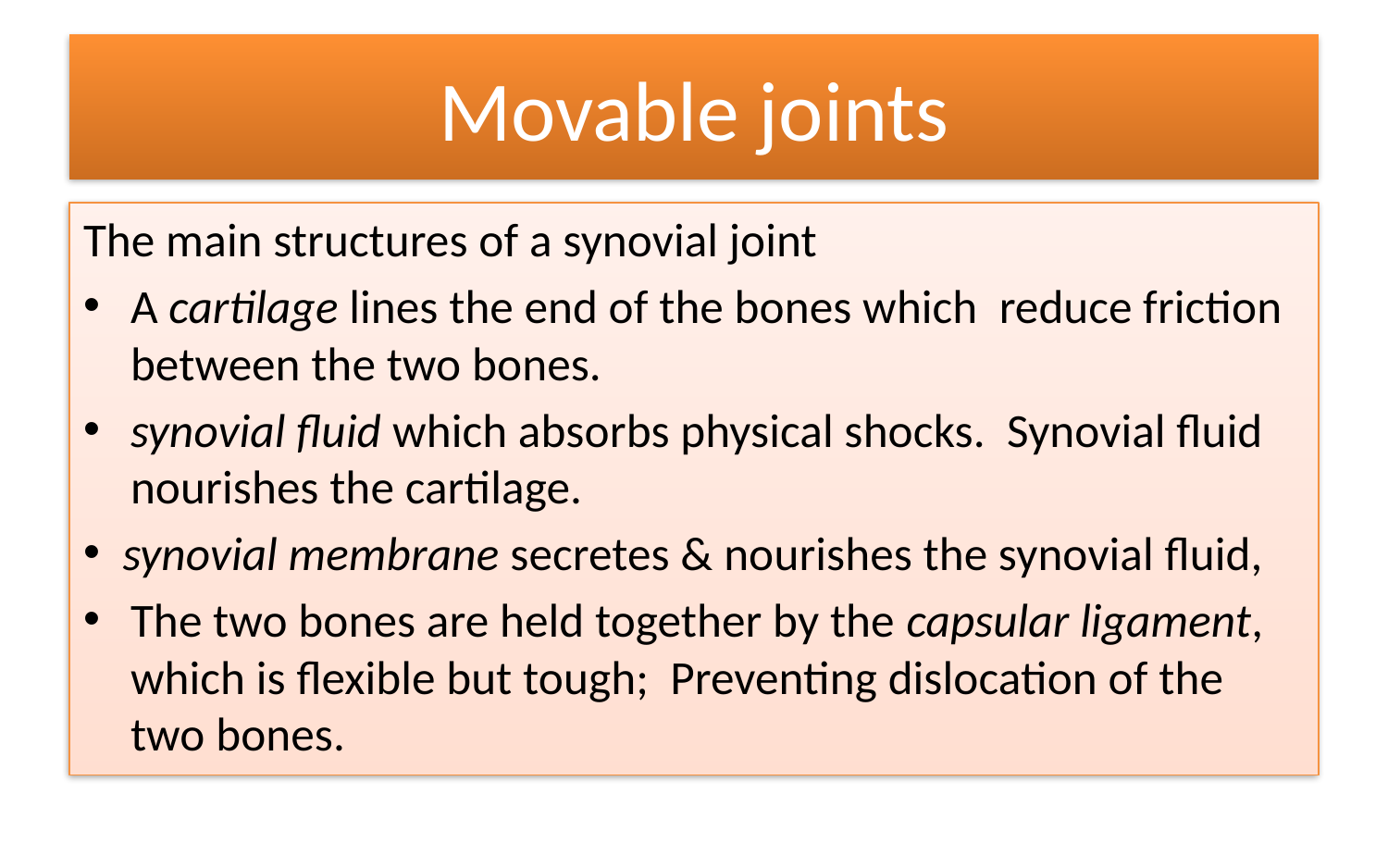

# Movable joints
The main structures of a synovial joint
A cartilage lines the end of the bones which  reduce friction between the two bones.
synovial fluid which absorbs physical shocks.  Synovial fluid nourishes the cartilage.
synovial membrane secretes & nourishes the synovial fluid,
The two bones are held together by the capsular ligament, which is flexible but tough;  Preventing dislocation of the two bones.